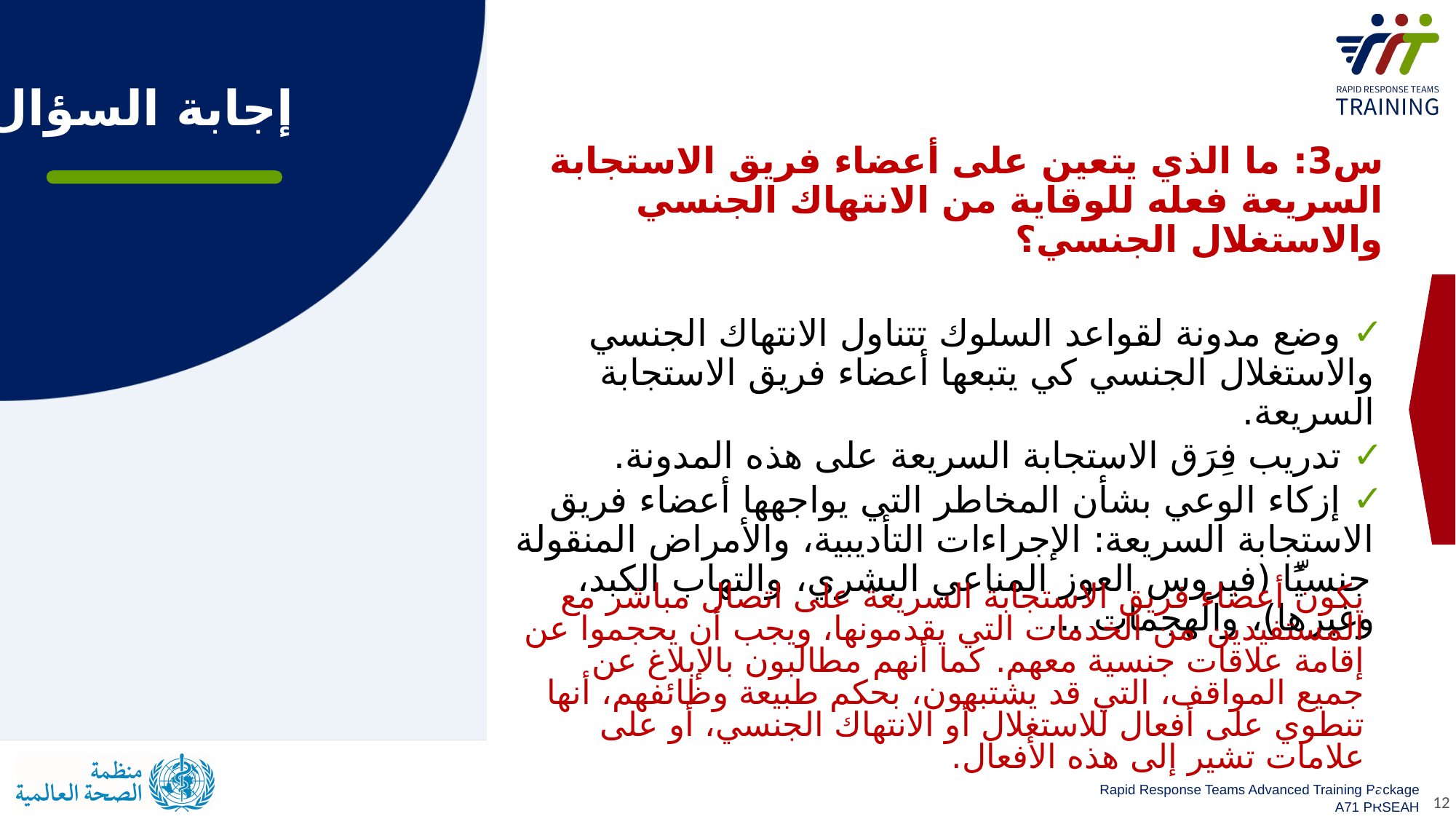

# إجابة السؤال 3
س3: ما الذي يتعين على أعضاء فريق الاستجابة السريعة فعله للوقاية من الانتهاك الجنسي والاستغلال الجنسي؟

 وضع مدونة لقواعد السلوك تتناول الانتهاك الجنسي والاستغلال الجنسي كي يتبعها أعضاء فريق الاستجابة السريعة.
 تدريب فِرَق الاستجابة السريعة على هذه المدونة.
 إزكاء الوعي بشأن المخاطر التي يواجهها أعضاء فريق الاستجابة السريعة: الإجراءات التأديبية، والأمراض المنقولة جنسيًّا (فيروس العوز المناعي البشري، والتهاب الكبد، وغيرها)، والهجمات ...

يكون أعضاء فريق الاستجابة السريعة على اتصال مباشر مع المستفيدين من الخدمات التي يقدمونها، ويجب أن يحجموا عن إقامة علاقات جنسية معهم. كما أنهم مطالبون بالإبلاغ عن جميع المواقف، التي قد يشتبهون، بحكم طبيعة وظائفهم، أنها تنطوي على أفعال للاستغلال أو الانتهاك الجنسي، أو على علامات تشير إلى هذه الأفعال.
12